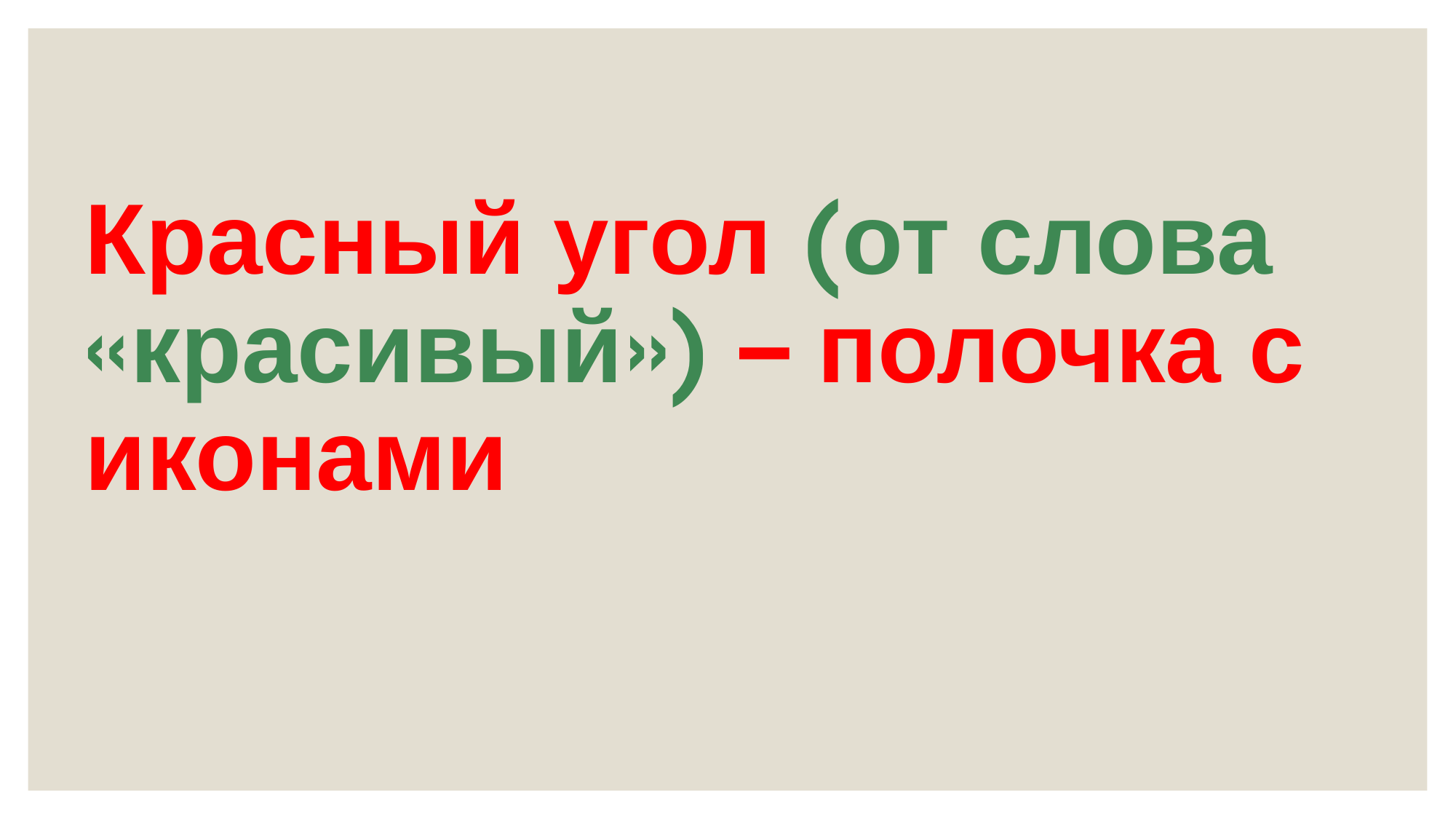

Красный угол (от слова «красивый») – полочка с иконами